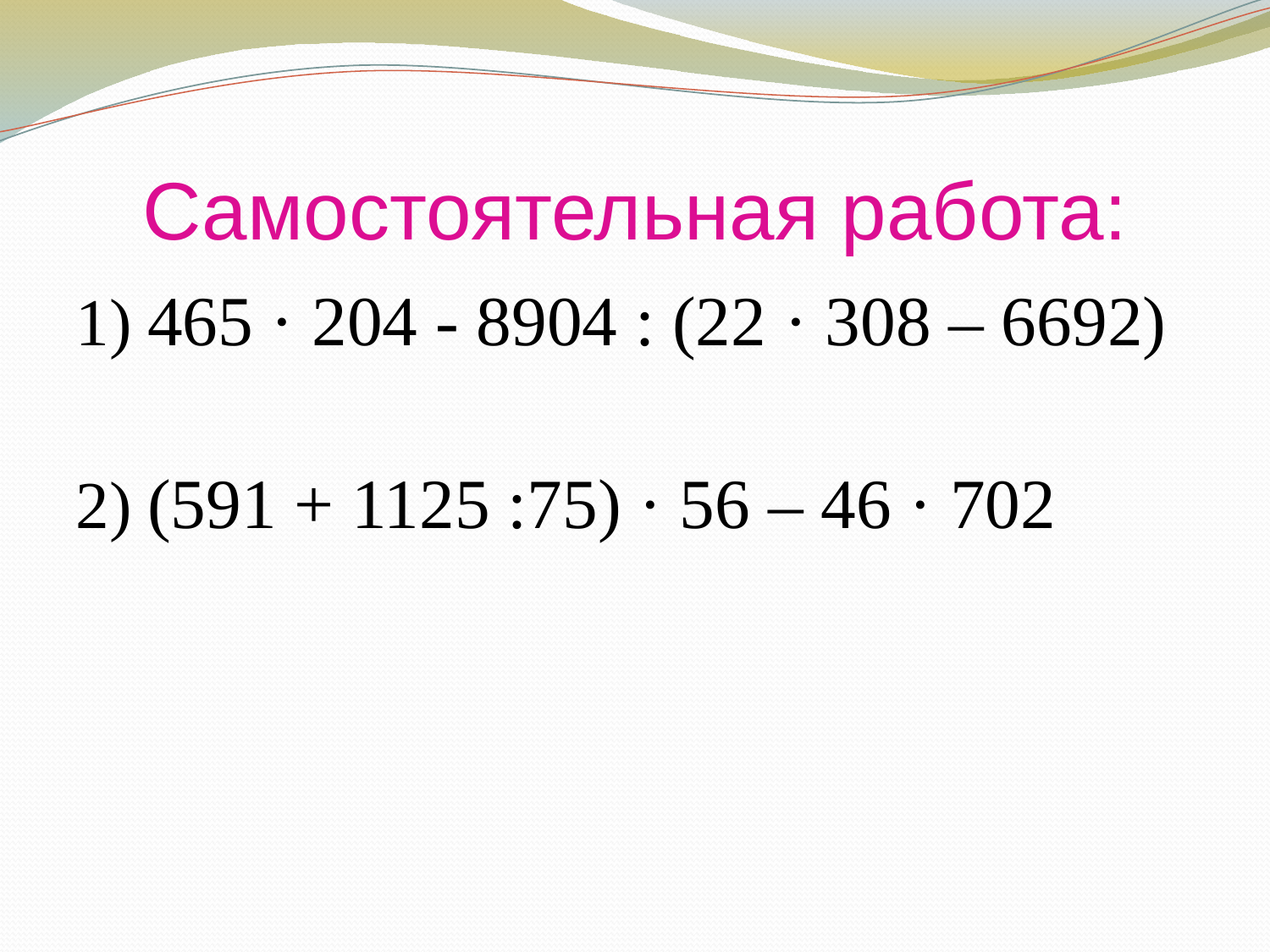

# Самостоятельная работа:
465 · 204 - 8904 : (22 · 308 – 6692)
(591 + 1125 :75) · 56 – 46 · 702